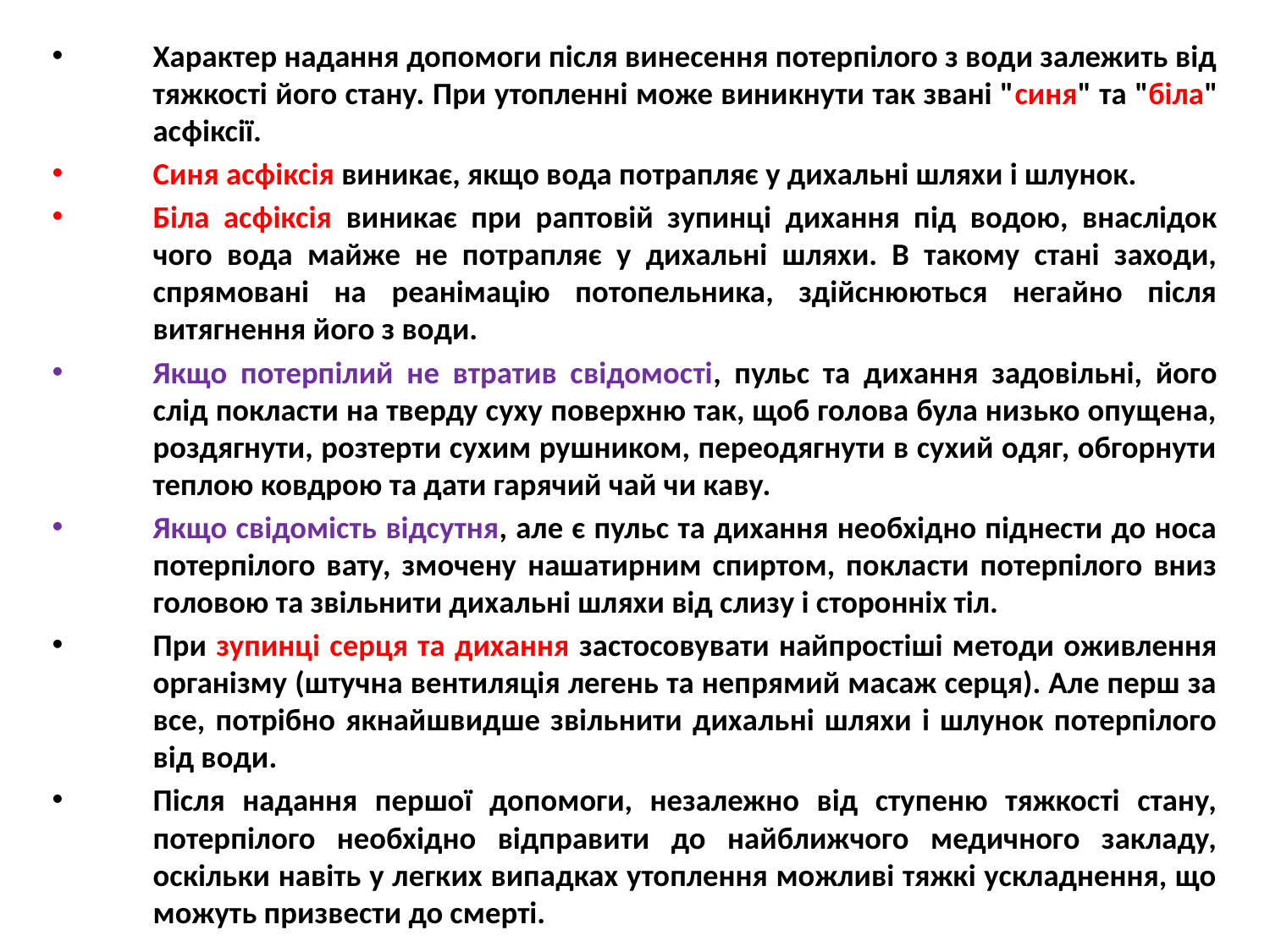

Характер надання допомоги після винесення потерпілого з води залежить від тяжкості його стану. При утопленні може виникнути так звані "синя" та "біла" асфіксії.
Синя асфіксія виникає, якщо вода потрапляє у дихальні шляхи і шлунок.
Біла асфіксія виникає при раптовій зупинці дихання під водою, внаслідок чого вода майже не потрапляє у дихальні шляхи. В такому стані заходи, спрямовані на реанімацію потопельника, здійснюються негайно після витягнення його з води.
Якщо потерпілий не втратив свідомості, пульс та дихання задовільні, його слід покласти на тверду суху поверхню так, щоб голова була низько опущена, роздягнути, розтерти сухим рушником, переодягнути в сухий одяг, обгорнути теплою ковдрою та дати гарячий чай чи каву.
Якщо свідомість відсутня, але є пульс та дихання необхідно піднести до носа потерпілого вату, змочену нашатирним спиртом, покласти потерпілого вниз головою та звільнити дихальні шляхи від слизу і сторонніх тіл.
При зупинці серця та дихання застосовувати найпростіші методи оживлення організму (штучна вентиляція легень та непрямий масаж серця). Але перш за все, потрібно якнайшвидше звільнити дихальні шляхи і шлунок потерпілого від води.
Після надання першої допомоги, незалежно від ступеню тяжкості стану, потерпілого необхідно відправити до найближчого медичного закладу, оскільки навіть у легких випадках утоплення можливі тяжкі ускладнення, що можуть призвести до смерті.